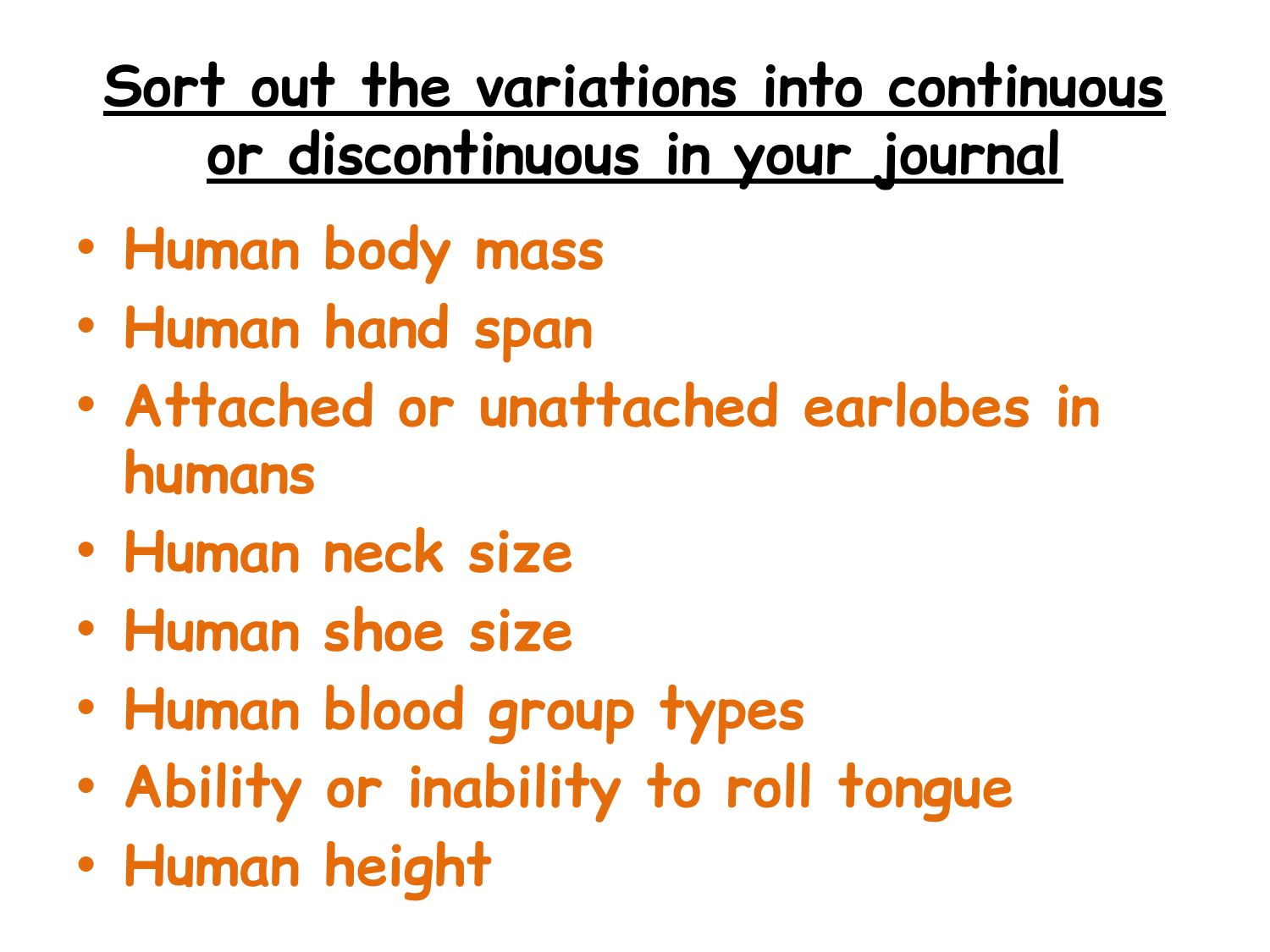

# Sort out the variations into continuous or discontinuous in your journal
Human body mass
Human hand span
Attached or unattached earlobes in humans
Human neck size
Human shoe size
Human blood group types
Ability or inability to roll tongue
Human height